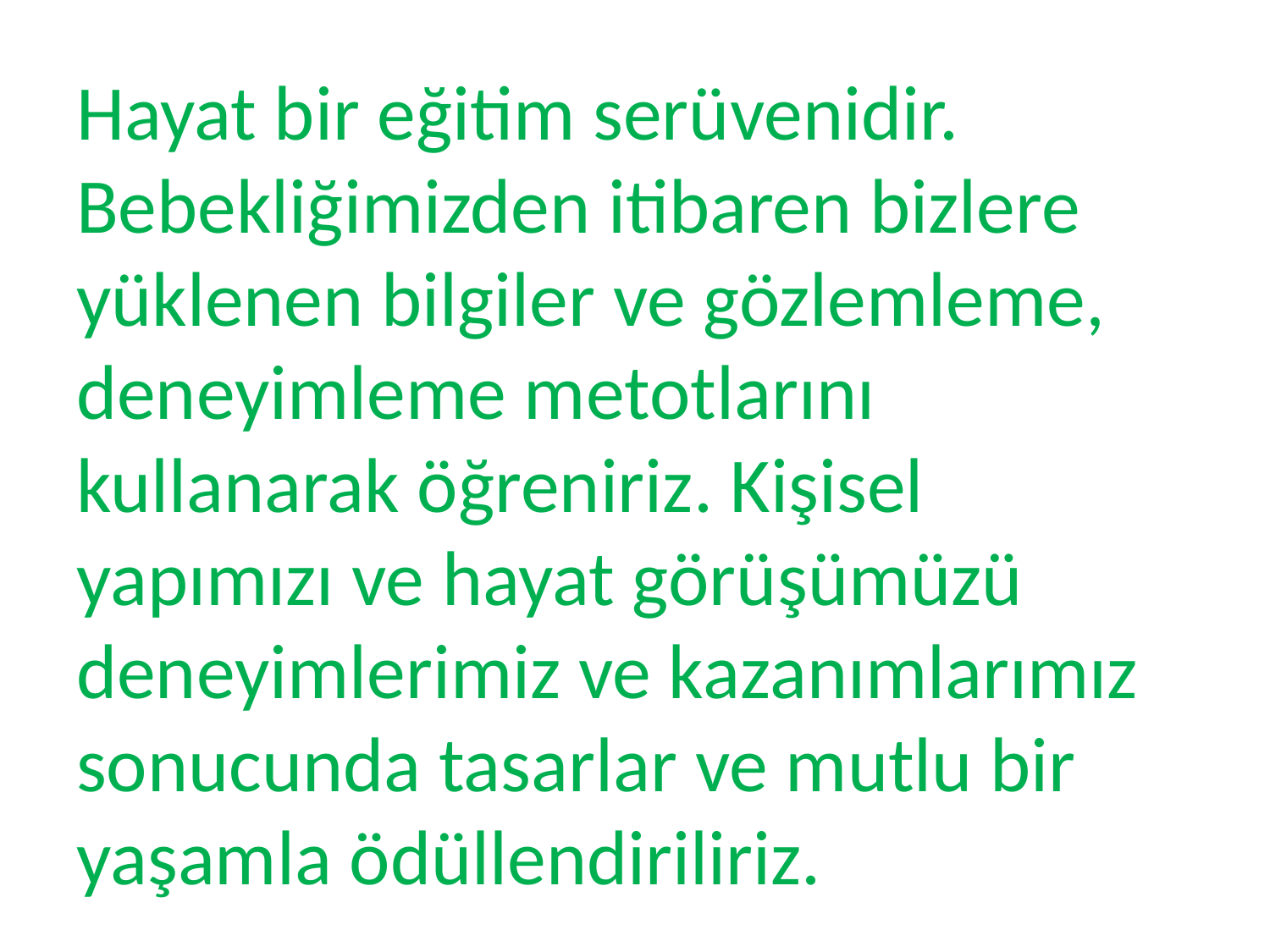

Hayat bir eğitim serüvenidir. Bebekliğimizden itibaren bizlere yüklenen bilgiler ve gözlemleme, deneyimleme metotlarını kullanarak öğreniriz. Kişisel yapımızı ve hayat görüşümüzü deneyimlerimiz ve kazanımlarımız sonucunda tasarlar ve mutlu bir yaşamla ödüllendiriliriz.